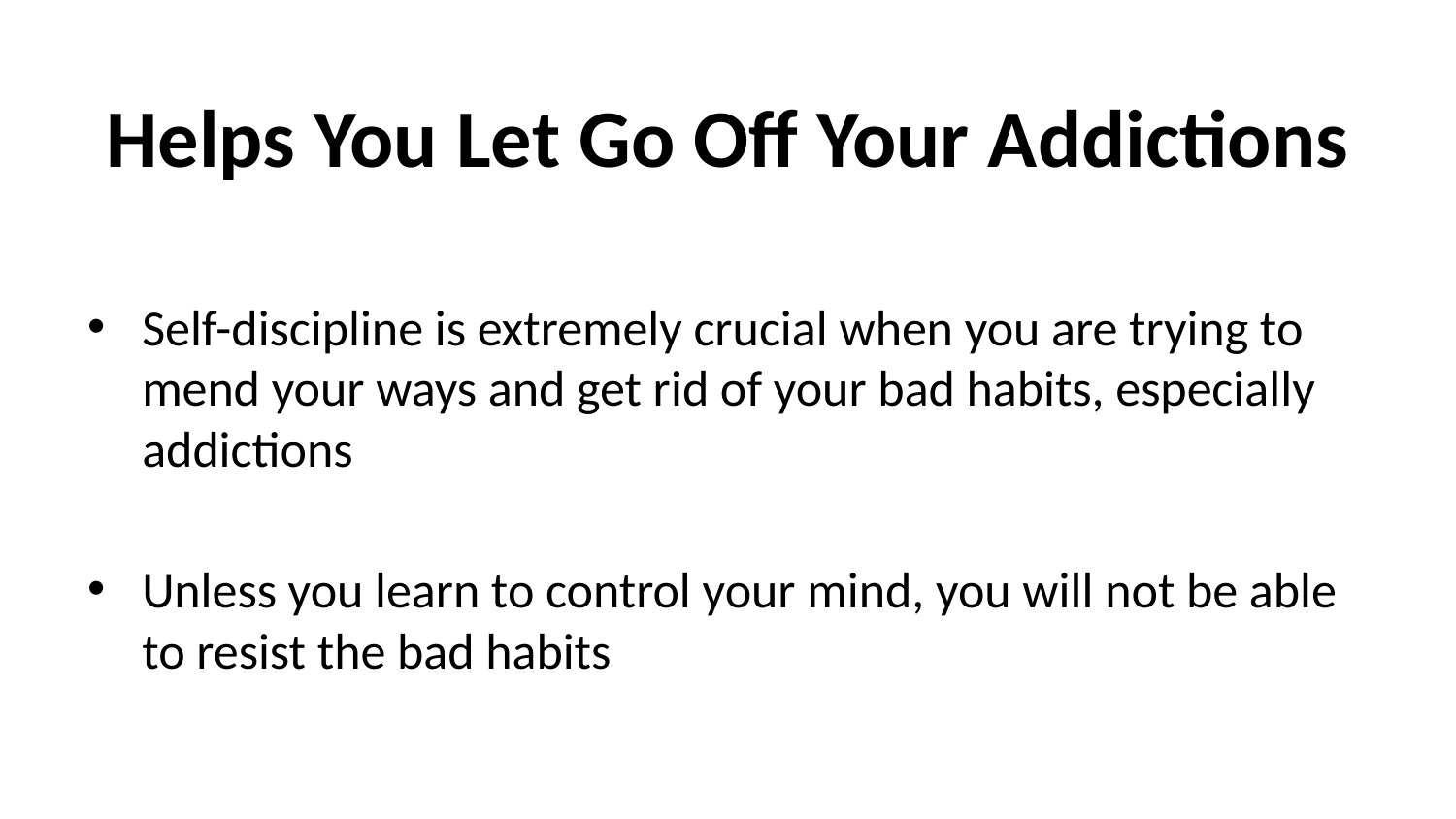

# Helps You Let Go Off Your Addictions
Self-discipline is extremely crucial when you are trying to mend your ways and get rid of your bad habits, especially addictions

Unless you learn to control your mind, you will not be able to resist the bad habits